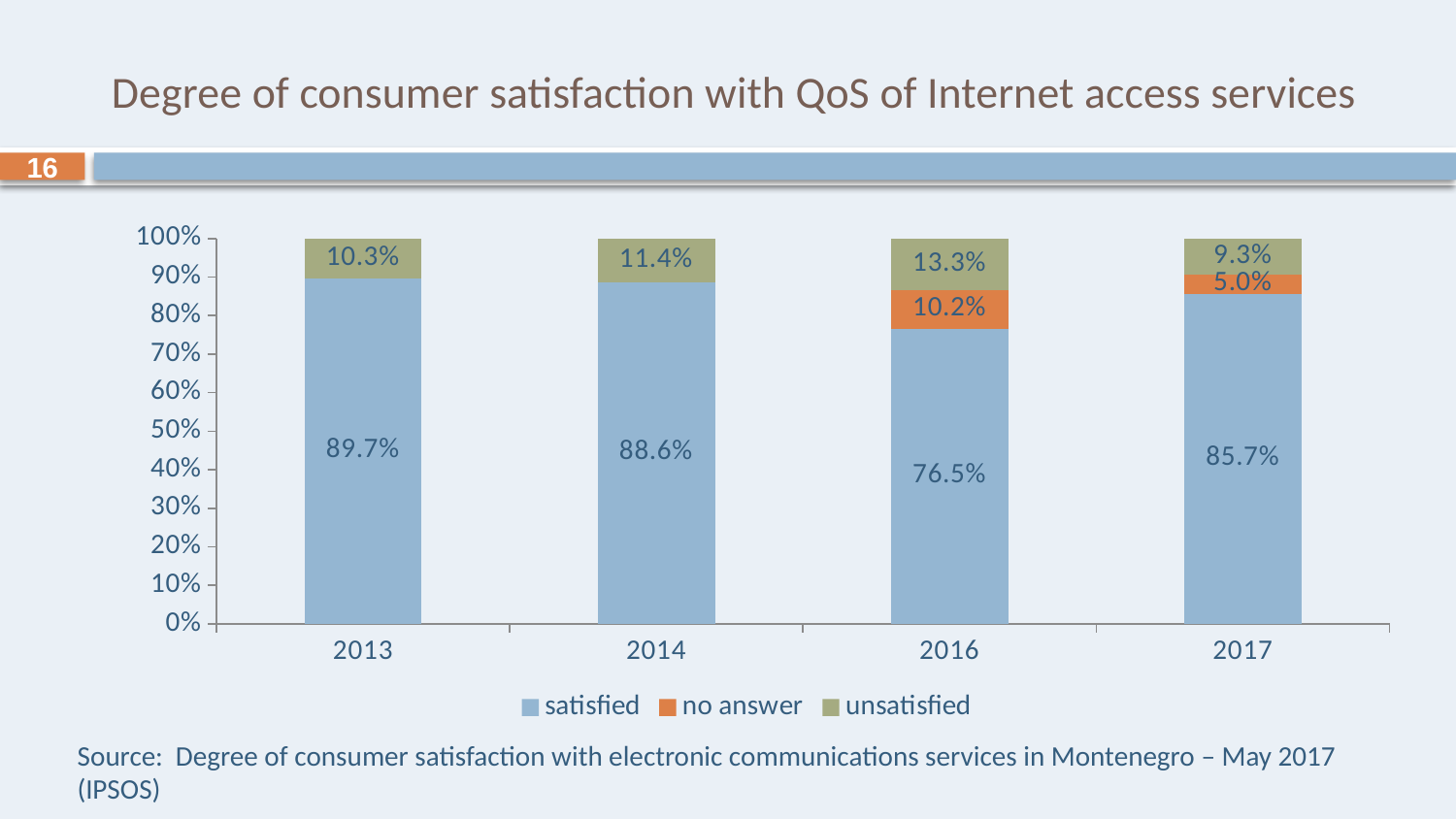

# Degree of consumer satisfaction with QoS of Internet access services
16

### Chart

| Category | satisfied | no answer | unsatisfied |
|---|---|---|---|
| 2013 | 0.897 | 0.0 | 0.10299999999999998 |
| 2014 | 0.886 | 0.0 | 0.114 |
| 2016 | 0.7650000000000001 | 0.10199999999999998 | 0.133 |
| 2017 | 0.8570000000000001 | 0.05 | 0.09300000000000004 |
Source:  Degree of consumer satisfaction with electronic communications services in Montenegro – May 2017 (IPSOS)